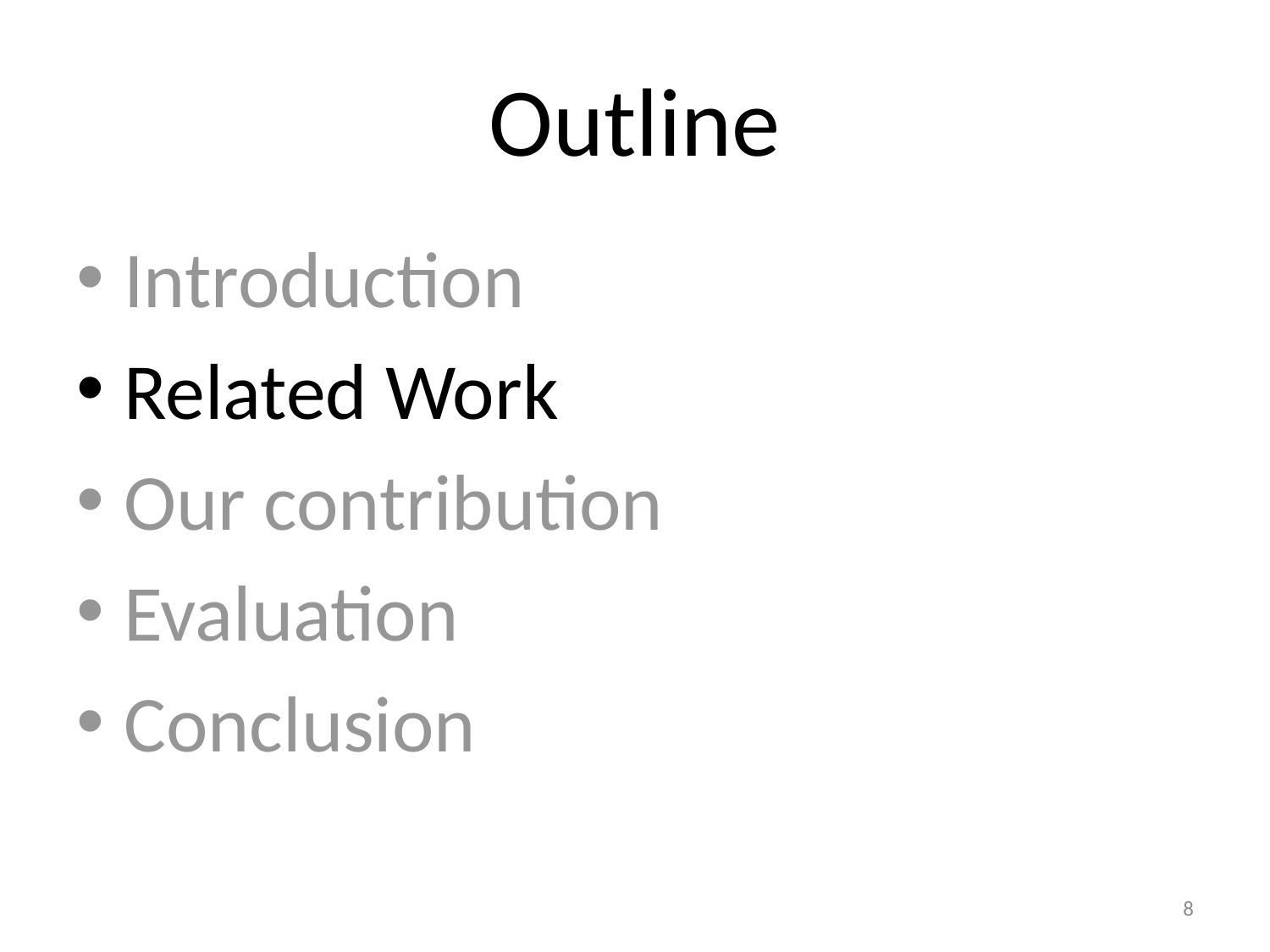

# Outline
Introduction
Related Work
Our contribution
Evaluation
Conclusion
8